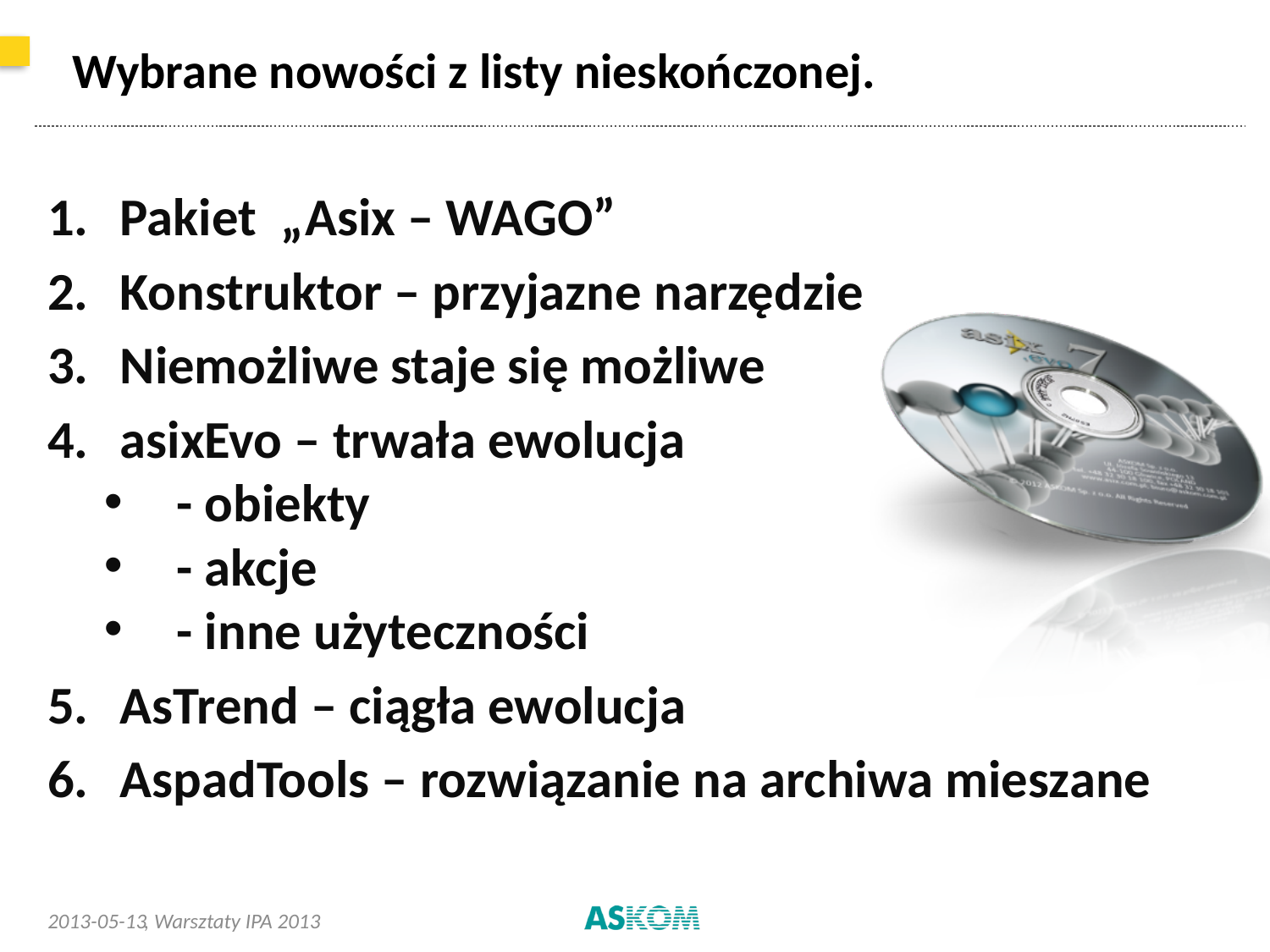

# Wybrane nowości z listy nieskończonej.
Pakiet  „Asix – WAGO”
Konstruktor – przyjazne narzędzie
Niemożliwe staje się możliwe
asixEvo – trwała ewolucja
- obiekty
- akcje
- inne użyteczności
AsTrend – ciągła ewolucja
AspadTools – rozwiązanie na archiwa mieszane

2013-05-13
, Warsztaty IPA 2013